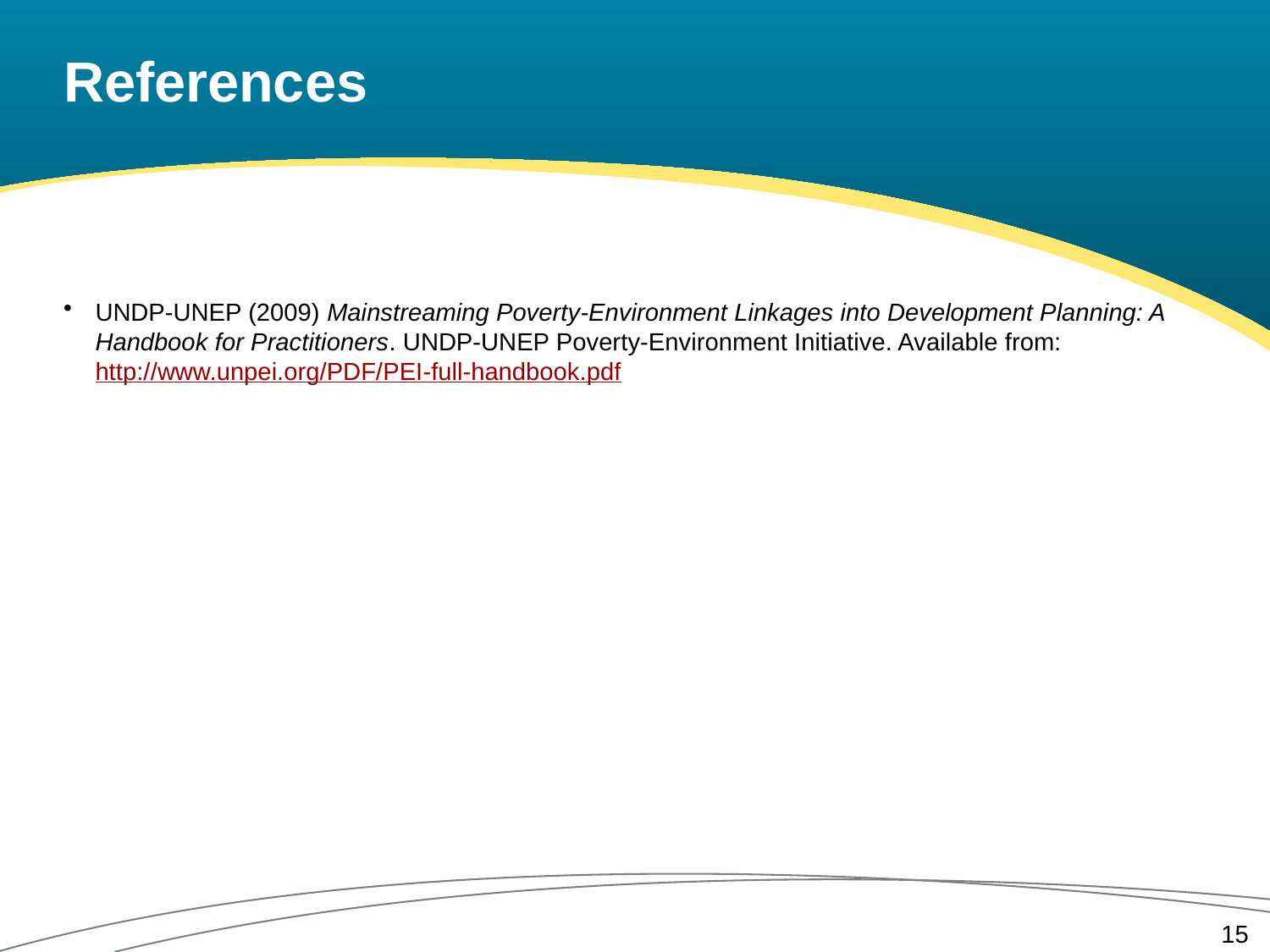

# References
UNDP-UNEP (2009) Mainstreaming Poverty-Environment Linkages into Development Planning: A Handbook for Practitioners. UNDP-UNEP Poverty-Environment Initiative. Available from: http://www.unpei.org/PDF/PEI-full-handbook.pdf
15